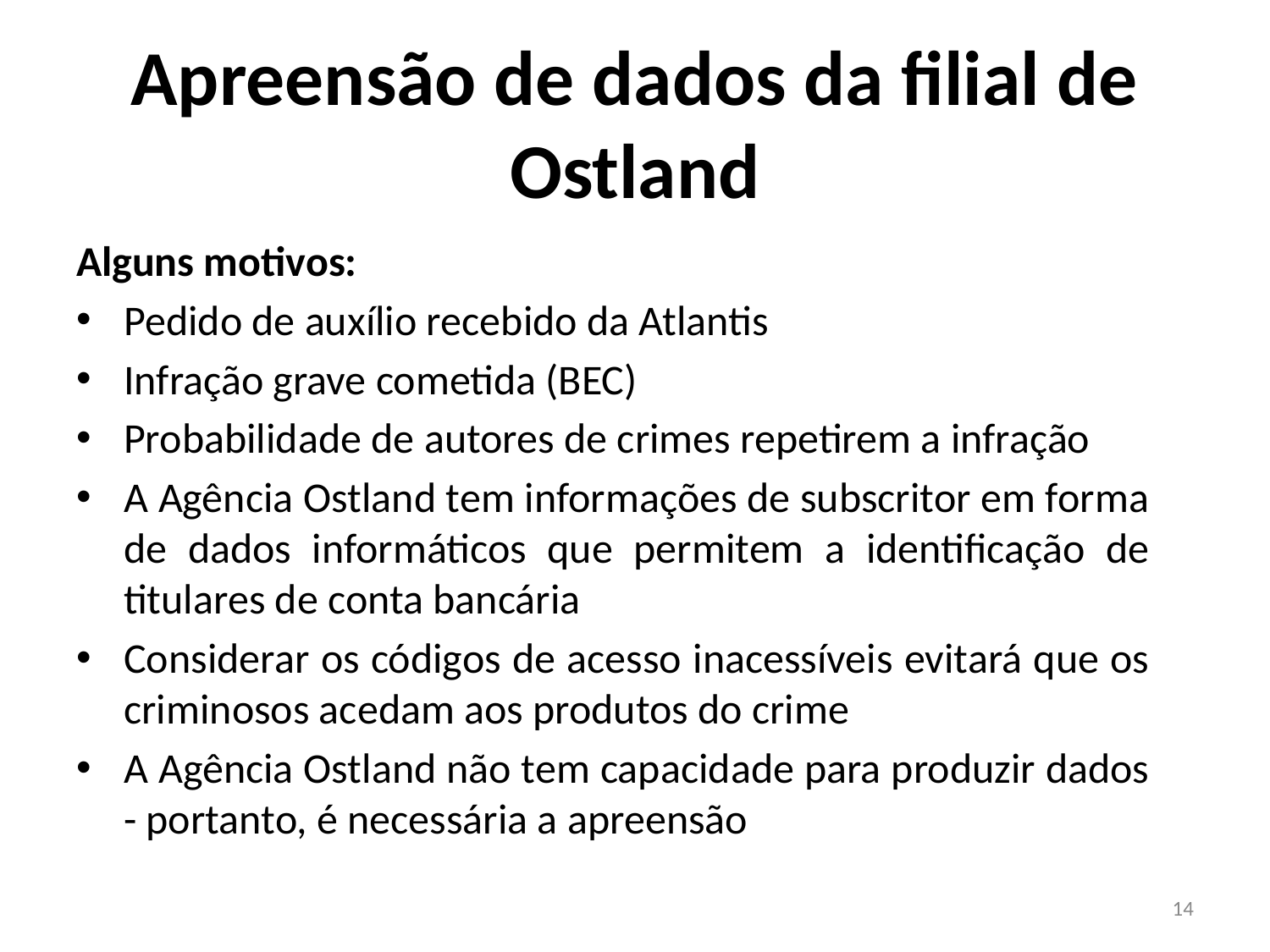

# Apreensão de dados da filial de Ostland
Alguns motivos:
Pedido de auxílio recebido da Atlantis
Infração grave cometida (BEC)
Probabilidade de autores de crimes repetirem a infração
A Agência Ostland tem informações de subscritor em forma de dados informáticos que permitem a identificação de titulares de conta bancária
Considerar os códigos de acesso inacessíveis evitará que os criminosos acedam aos produtos do crime
A Agência Ostland não tem capacidade para produzir dados - portanto, é necessária a apreensão
14